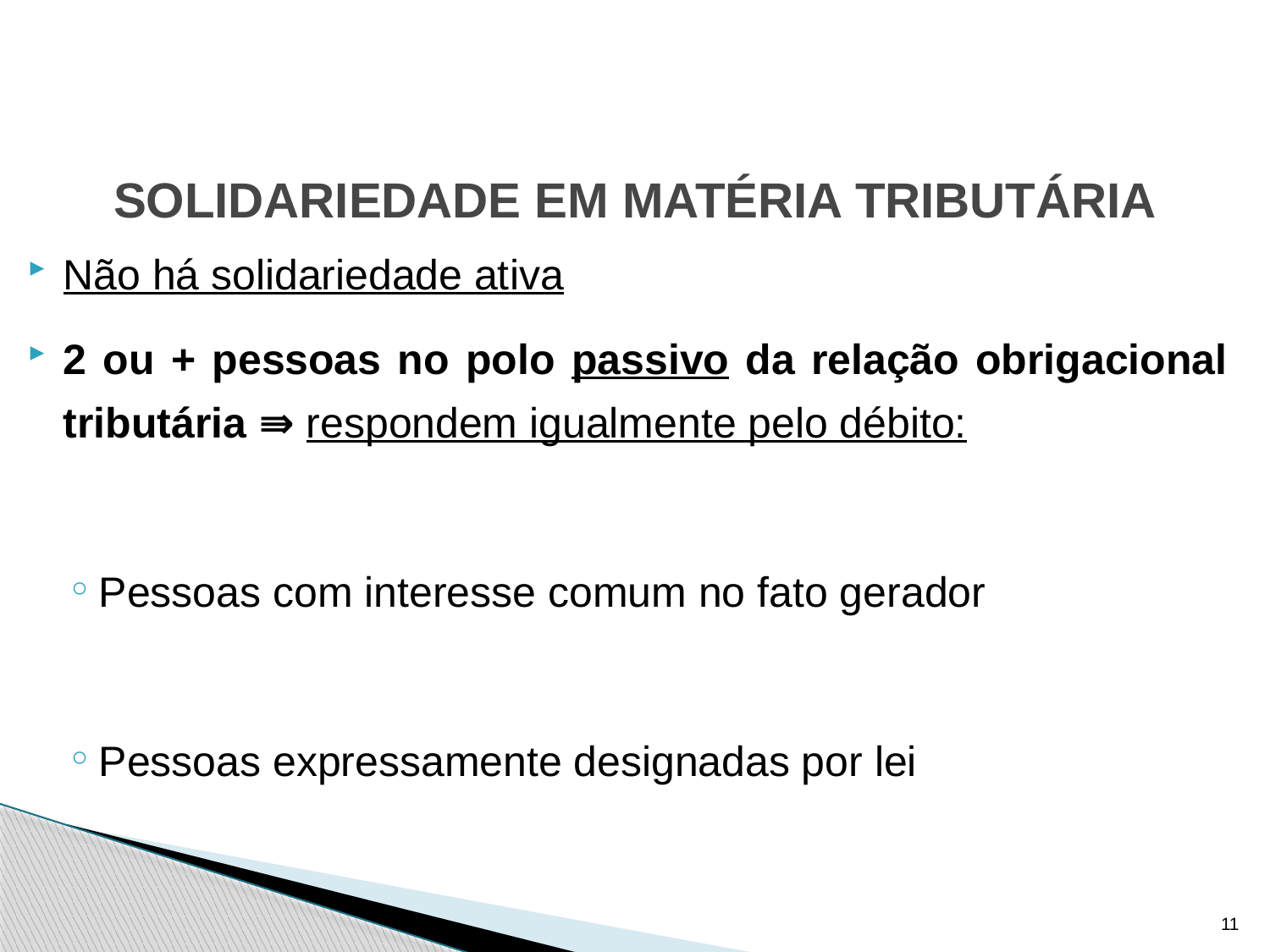

# SOLIDARIEDADE EM MATÉRIA TRIBUTÁRIA
Não há solidariedade ativa
2 ou + pessoas no polo passivo da relação obrigacional tributária ⇛ respondem igualmente pelo débito:

Pessoas com interesse comum no fato gerador

Pessoas expressamente designadas por lei

11